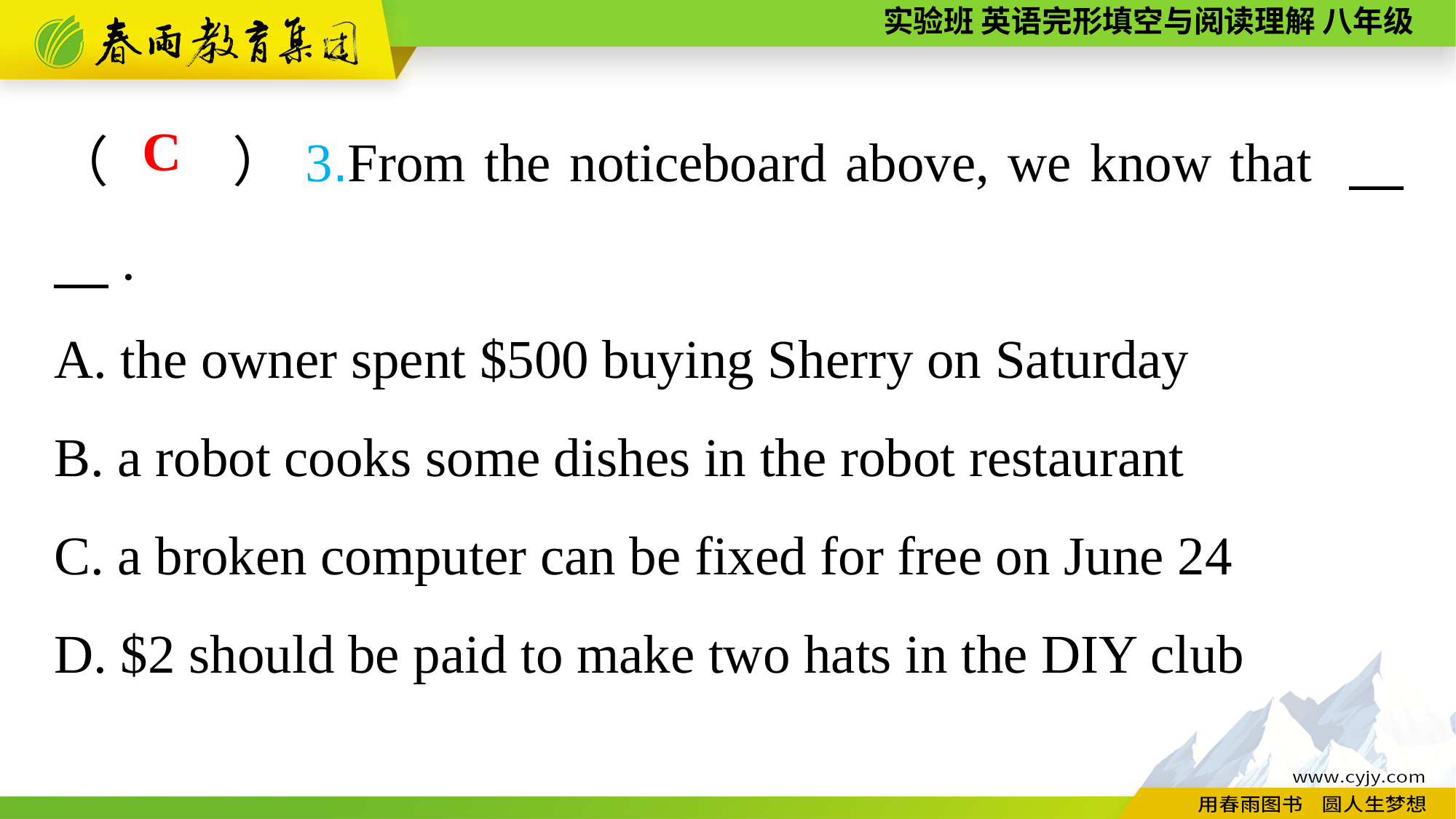

（　　）3.From the noticeboard above, we know that 　　.
A. the owner spent $500 buying Sherry on Saturday
B. a robot cooks some dishes in the robot restaurant
C. a broken computer can be fixed for free on June 24
D. $2 should be paid to make two hats in the DIY club
C